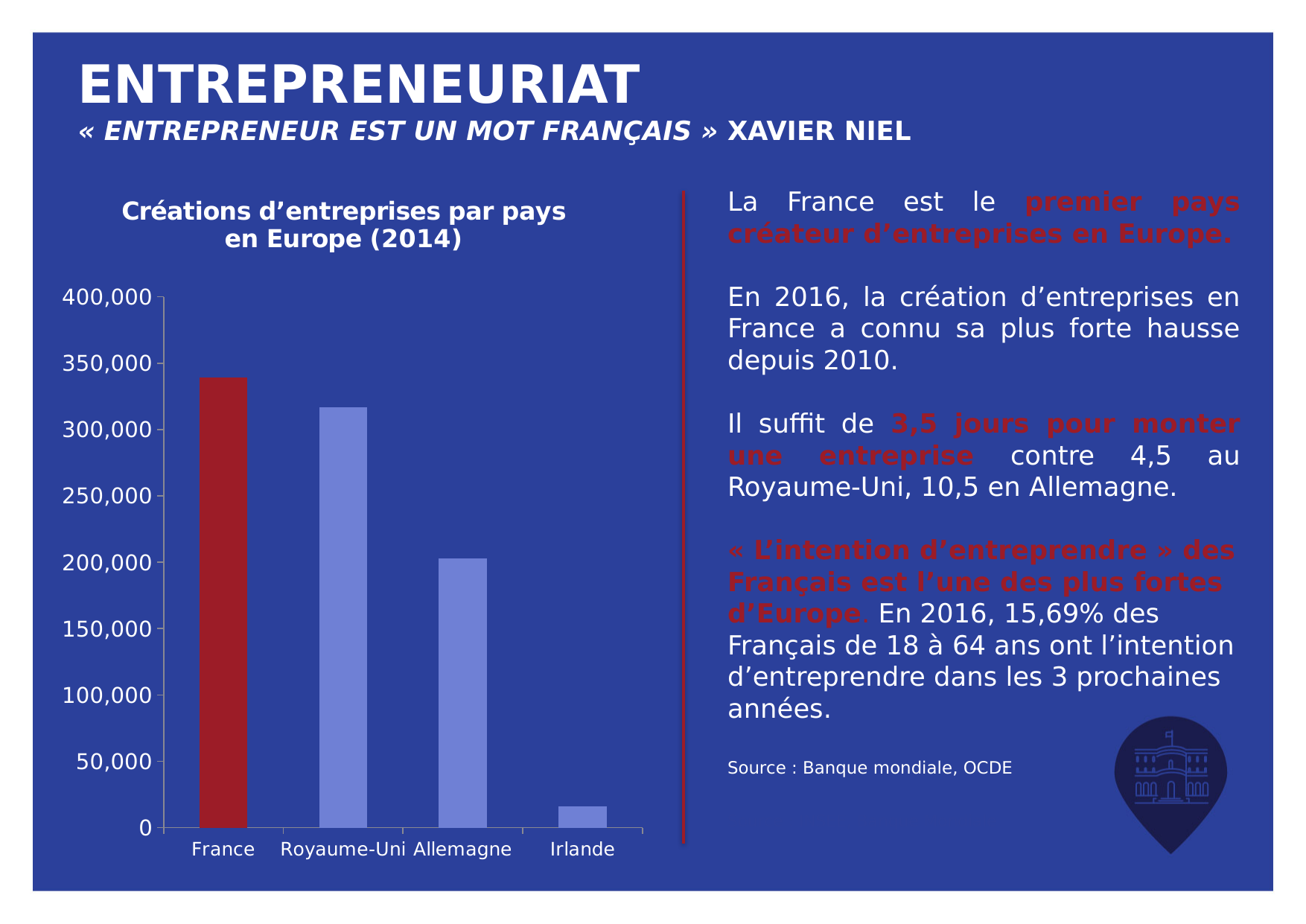

# Entrepreneuriat « Entrepreneur est un mot français » Xavier niel

### Chart: Créations d’entreprises par pays en Europe (2014)

| Category | 2014 |
|---|---|
| France | 339075.0 |
| Royaume-Uni | 316540.0 |
| Allemagne | 202984.0 |
| Irlande | 16257.0 |
La France est le premier pays créateur d’entreprises en Europe.

En 2016, la création d’entreprises en France a connu sa plus forte hausse depuis 2010.

Il suffit de 3,5 jours pour monter une entreprise contre 4,5 au Royaume-Uni, 10,5 en Allemagne.

« L’intention d’entreprendre » des Français est l’une des plus fortes d’Europe. En 2016, 15,69% des Français de 18 à 64 ans ont l’intention d’entreprendre dans les 3 prochaines années.

Source : Banque mondiale, OCDE

Source : INSEE, Banque Mondiale